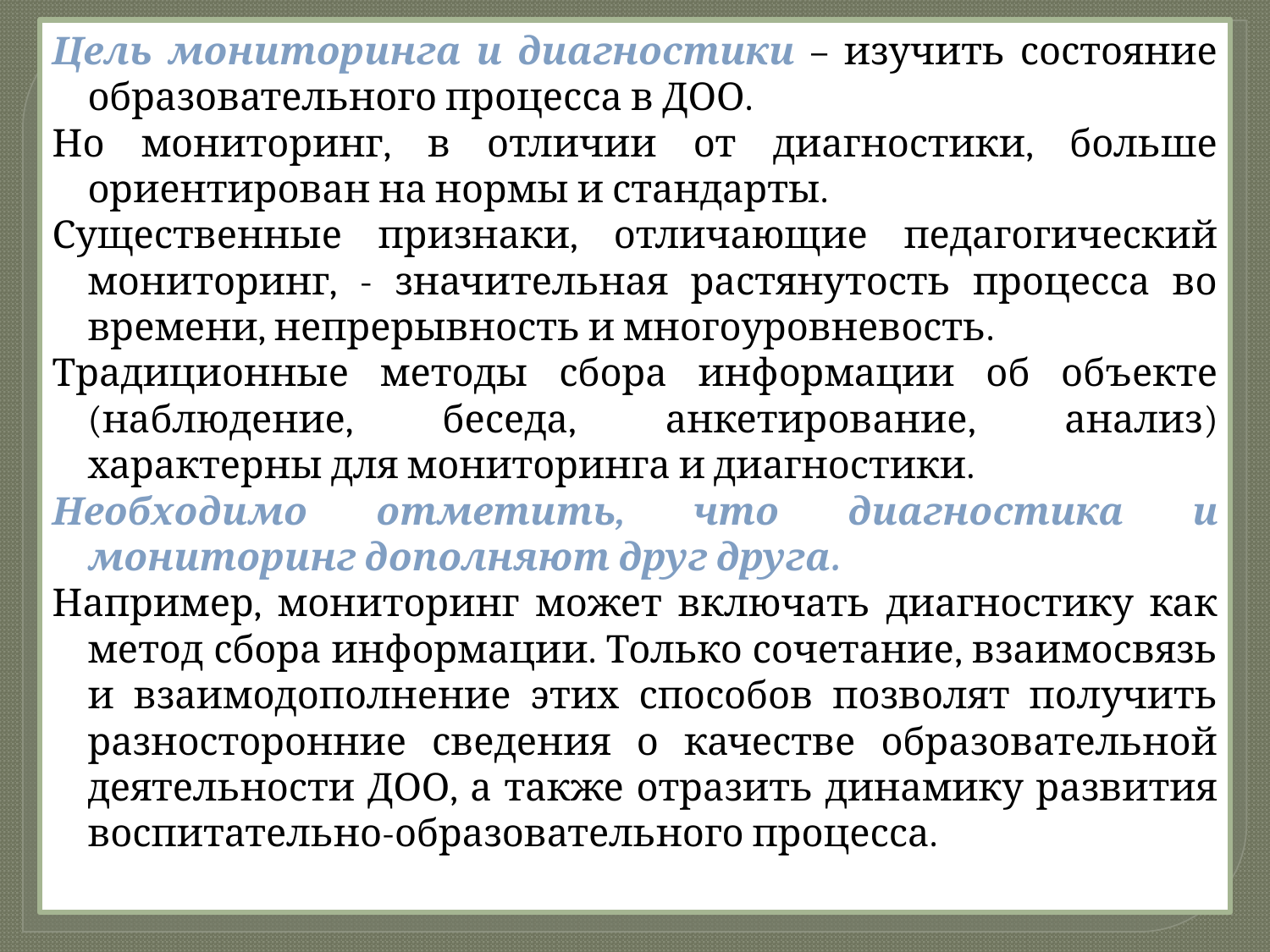

Цель мониторинга и диагностики – изучить состояние образовательного процесса в ДОО.
Но мониторинг, в отличии от диагностики, больше ориентирован на нормы и стандарты.
Существенные признаки, отличающие педагогический мониторинг, - значительная растянутость процесса во времени, непрерывность и многоуровневость.
Традиционные методы сбора информации об объекте (наблюдение, беседа, анкетирование, анализ) характерны для мониторинга и диагностики.
Необходимо отметить, что диагностика и мониторинг дополняют друг друга.
Например, мониторинг может включать диагностику как метод сбора информации. Только сочетание, взаимосвязь и взаимодополнение этих способов позволят получить разносторонние сведения о качестве образовательной деятельности ДОО, а также отразить динамику развития воспитательно-образовательного процесса.